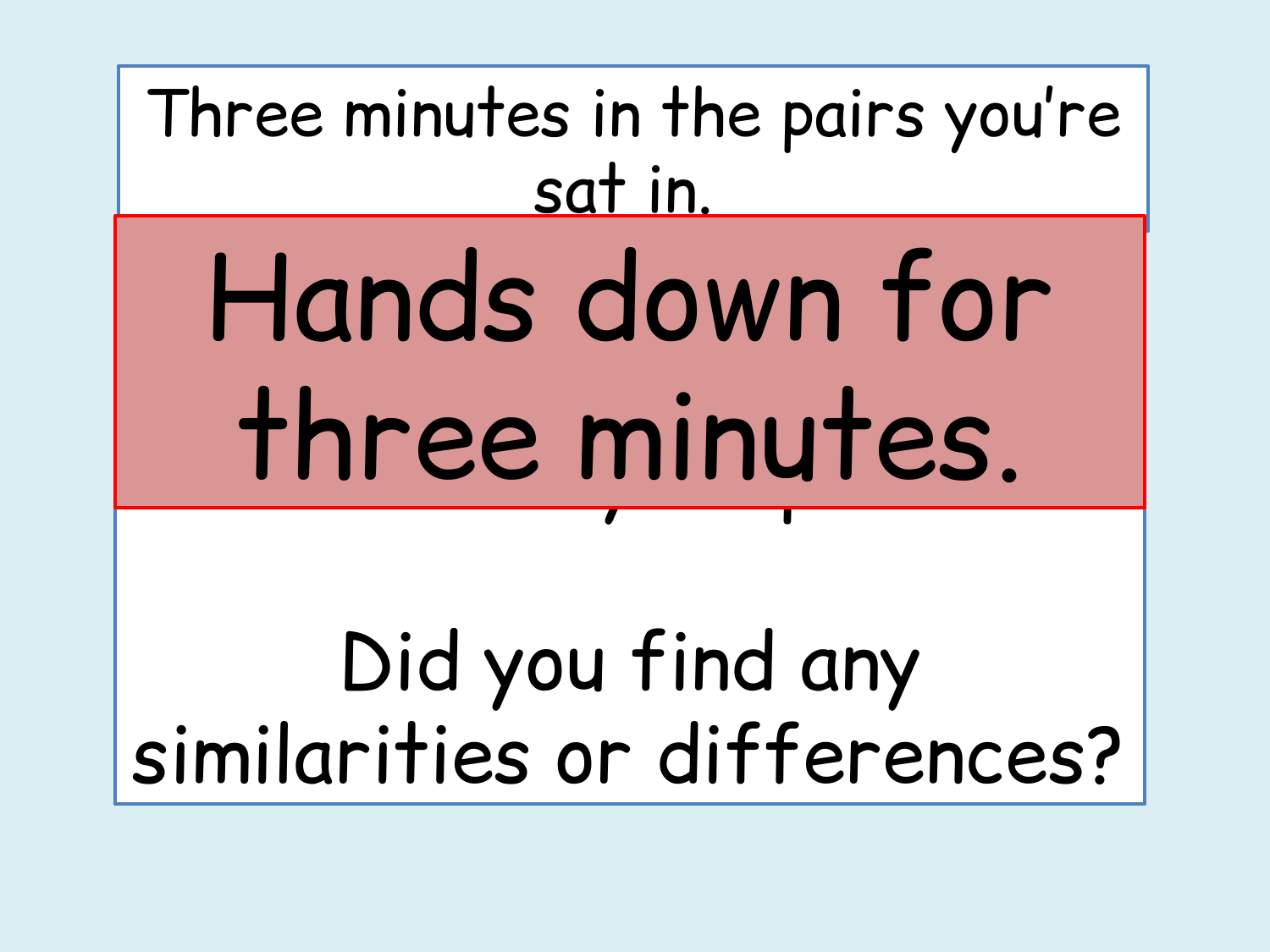

Three minutes in the pairs you’re sat in.
Hands down for three minutes.
Discuss and share your ideas with  your partner.

Did you find any similarities or differences?